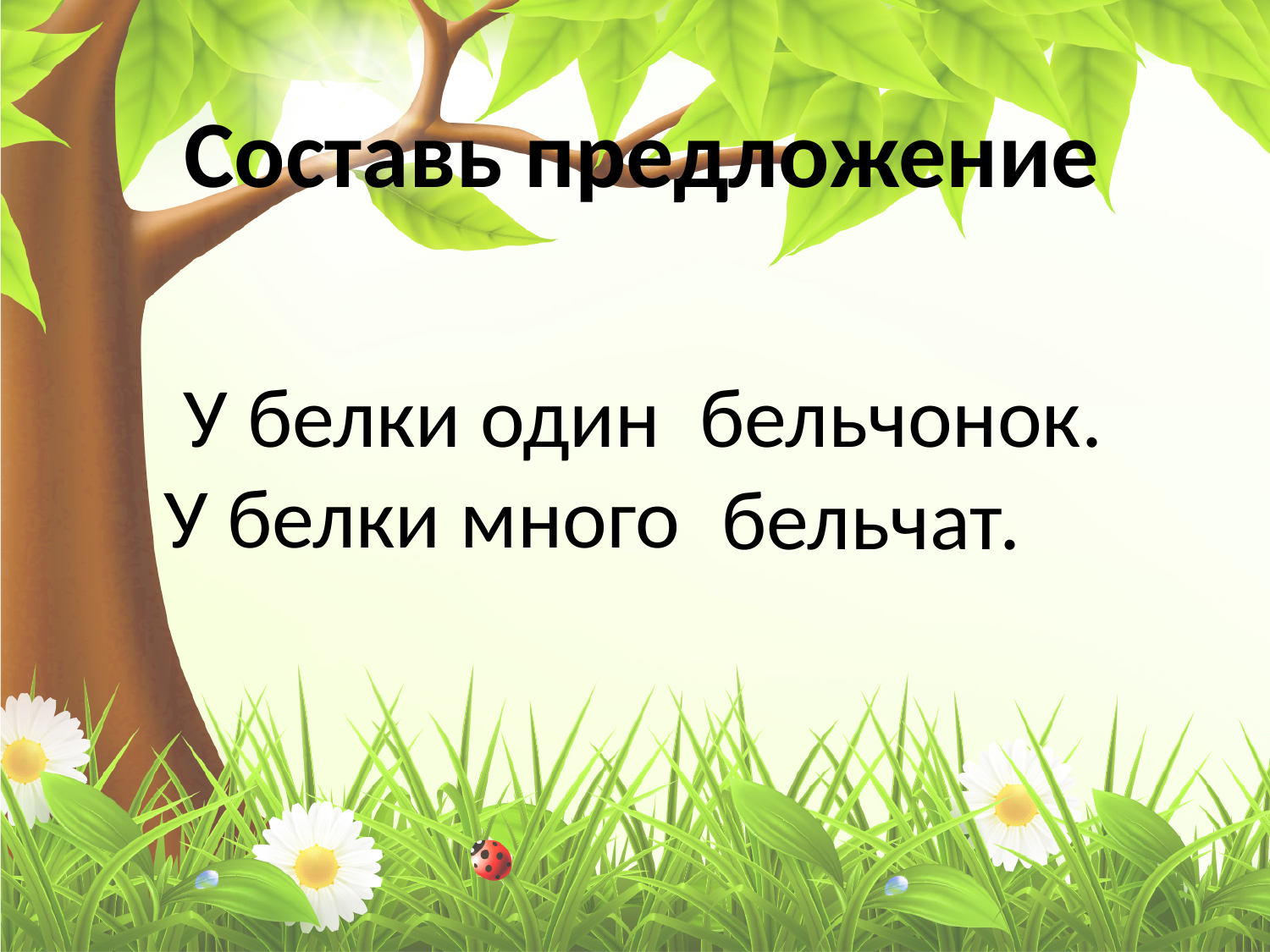

Составь предложение
У белки один
У белки много
бельчонок.
бельчат.